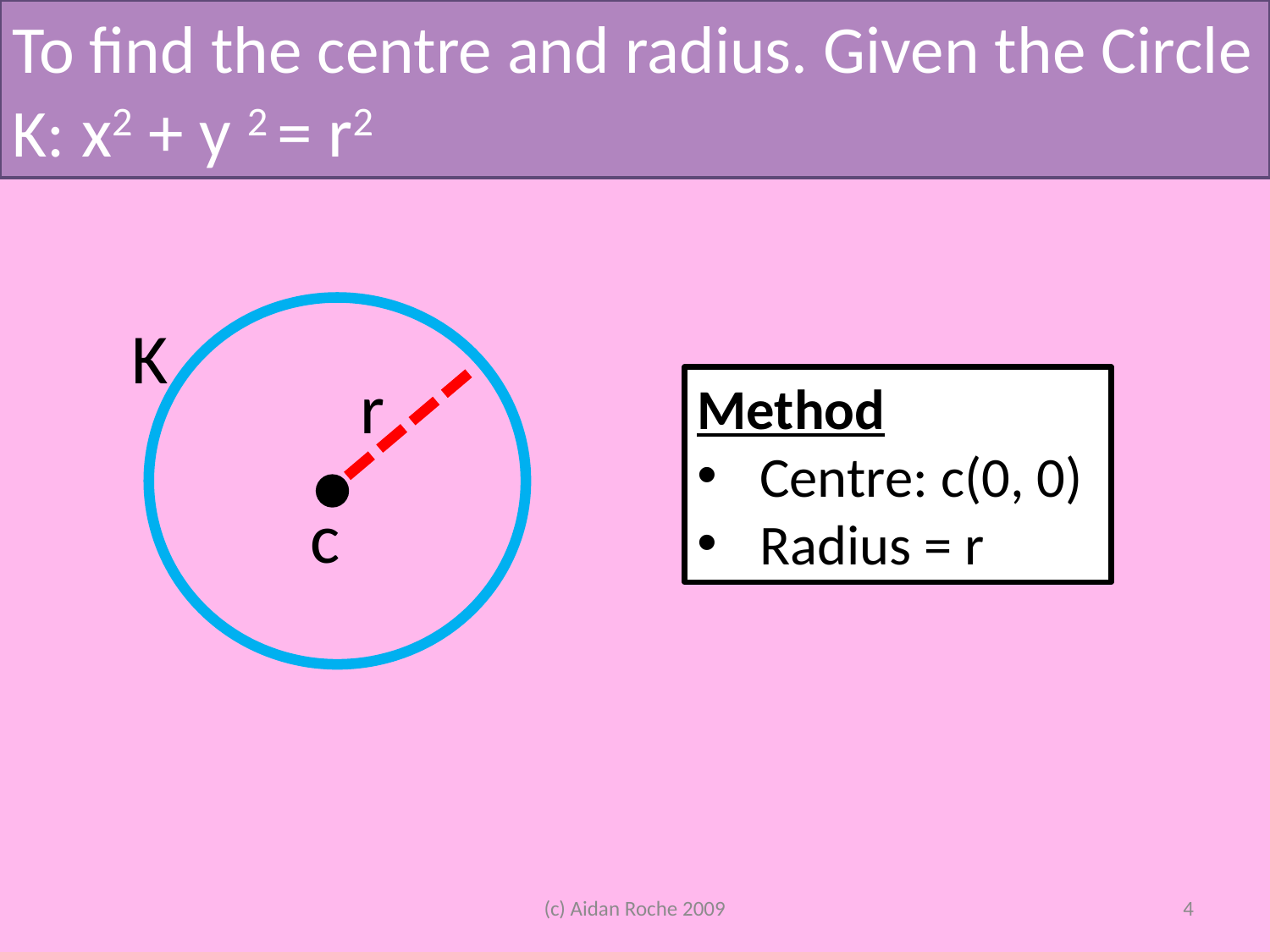

To find the centre and radius. Given the Circle K: x2 + y 2 = r2

K
r
Method
Centre: c(0, 0)
Radius = r

c
(c) Aidan Roche 2009
4